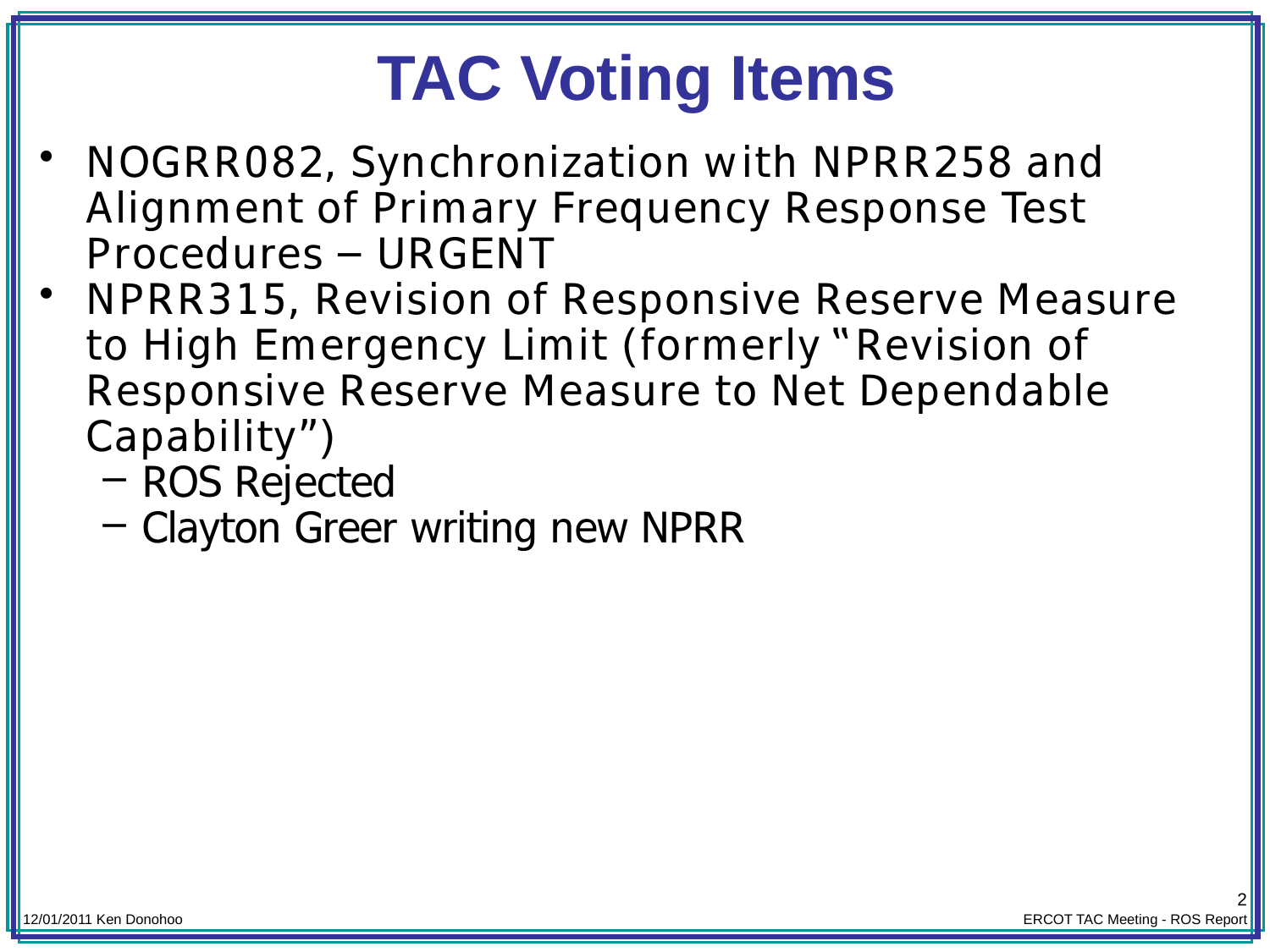

# TAC Voting Items
NOGRR082, Synchronization with NPRR258 and Alignment of Primary Frequency Response Test Procedures – URGENT
NPRR315, Revision of Responsive Reserve Measure to High Emergency Limit (formerly “Revision of Responsive Reserve Measure to Net Dependable Capability”)
ROS Rejected
Clayton Greer writing new NPRR

2
12/01/2011 Ken Donohoo
ERCOT TAC Meeting - ROS Report